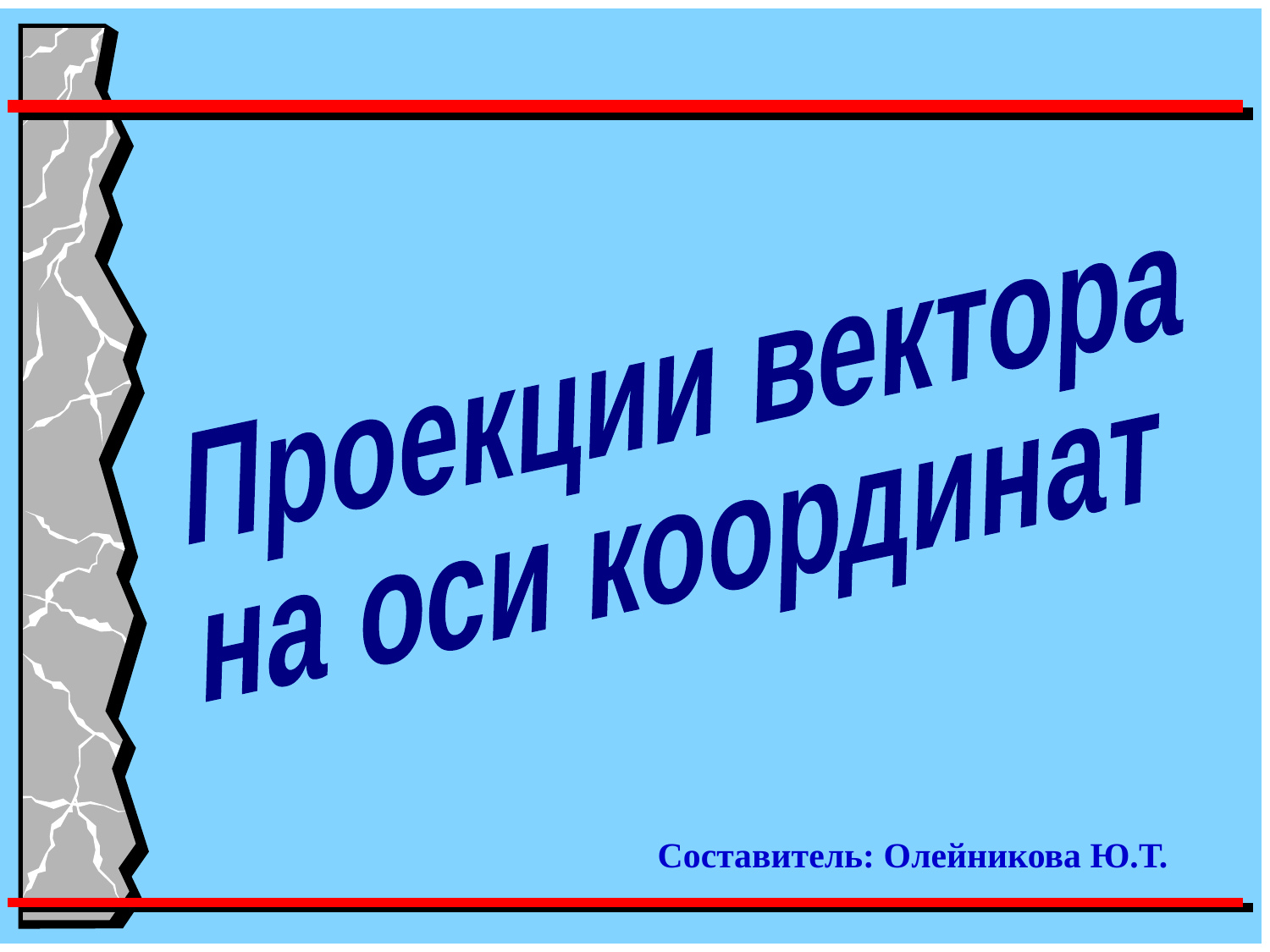

Проекции вектора
на оси координат
Составитель: Олейникова Ю.Т.